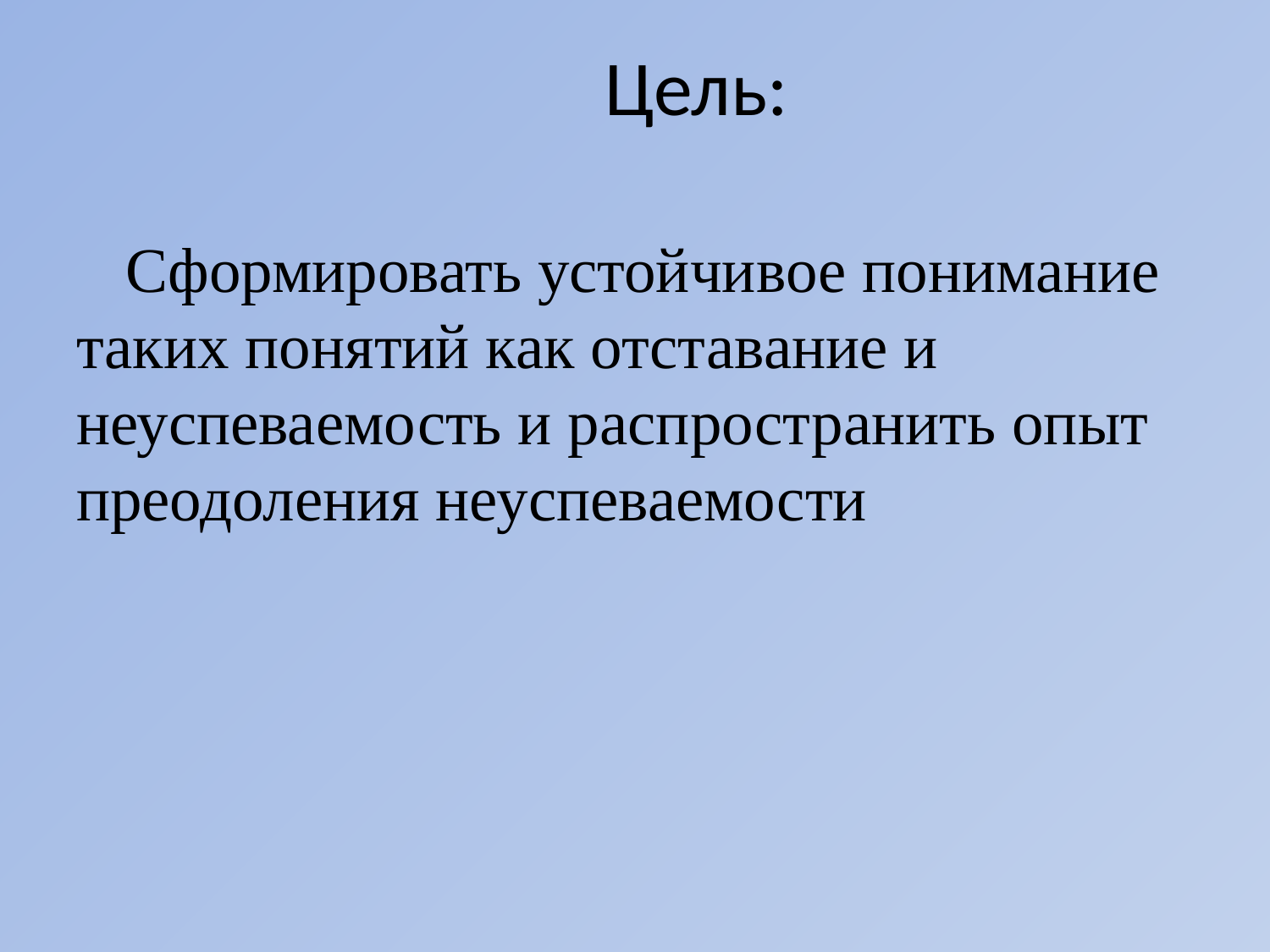

# Цель:
Сформировать устойчивое понимание таких понятий как отставание и неуспеваемость и распространить опыт преодоления неуспеваемости